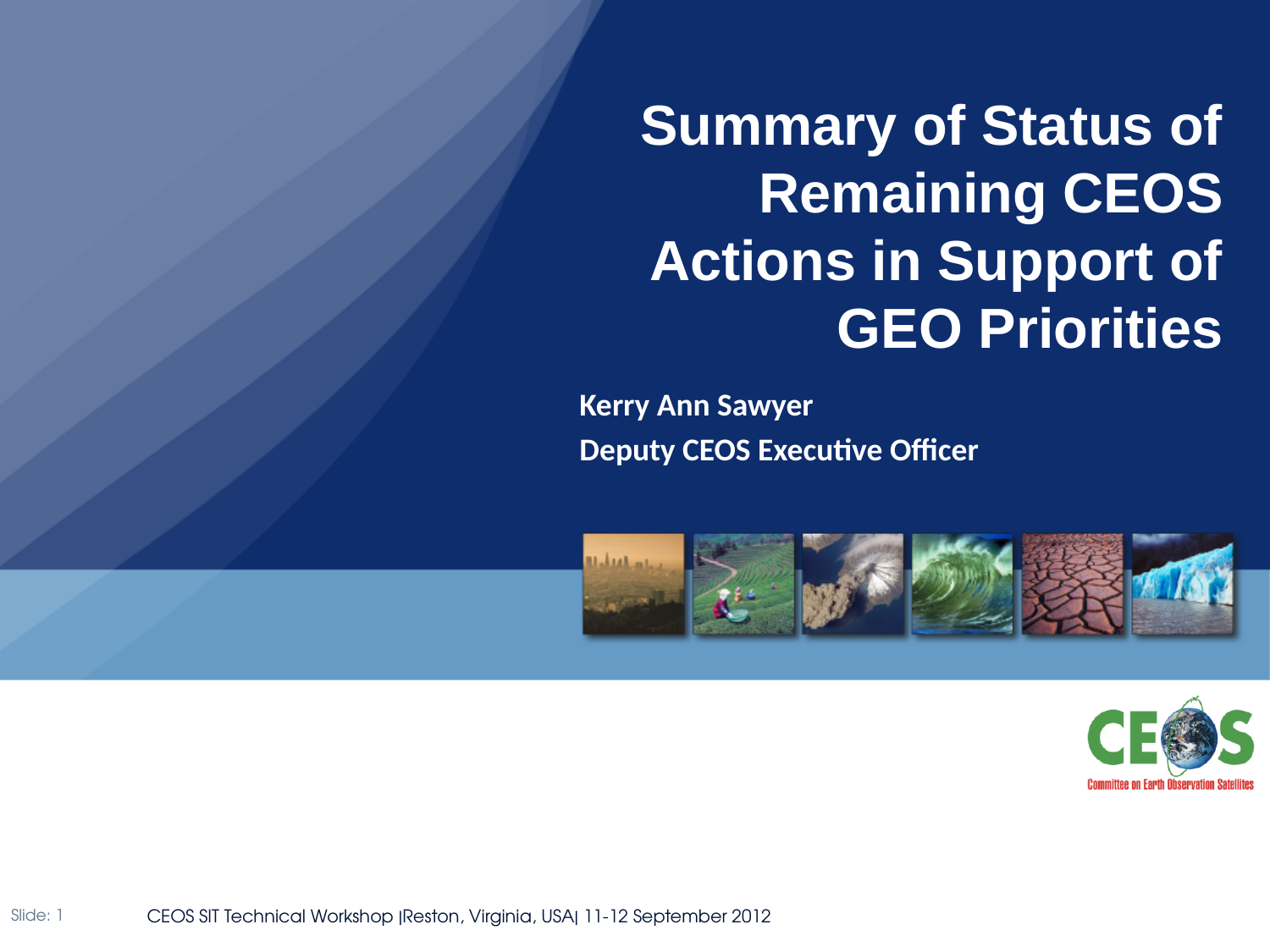

# Summary of Status of Remaining CEOS Actions in Support of GEO Priorities
Kerry Ann Sawyer
Deputy CEOS Executive Officer